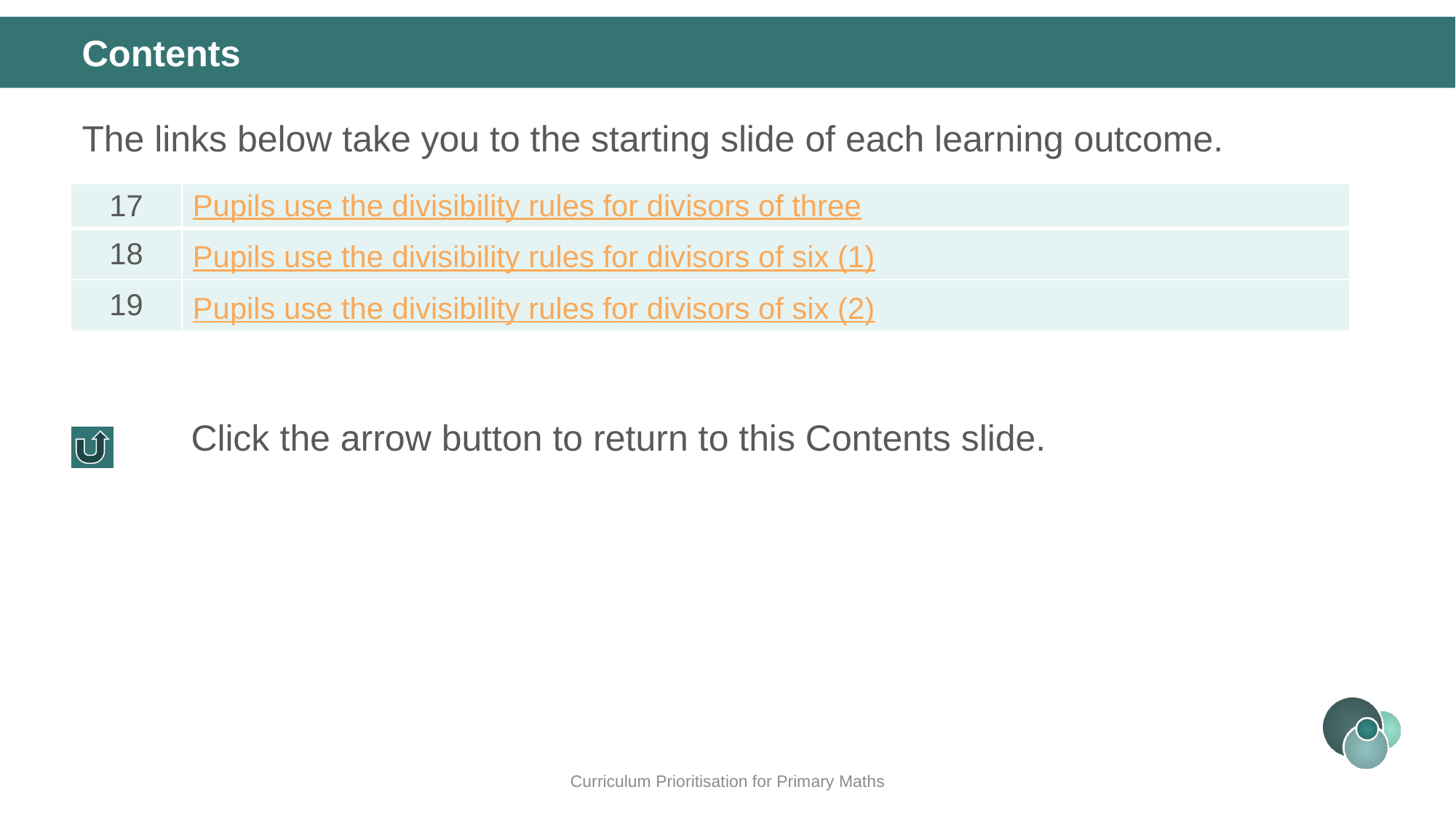

Contents
The links below take you to the starting slide of each learning outcome.
| 17 | Pupils use the divisibility rules for divisors of three |
| --- | --- |
| 18 | Pupils use the divisibility rules for divisors of six (1) |
| 19 | Pupils use the divisibility rules for divisors of six (2) |
Click the arrow button to return to this Contents slide.

Curriculum Prioritisation for Primary Maths